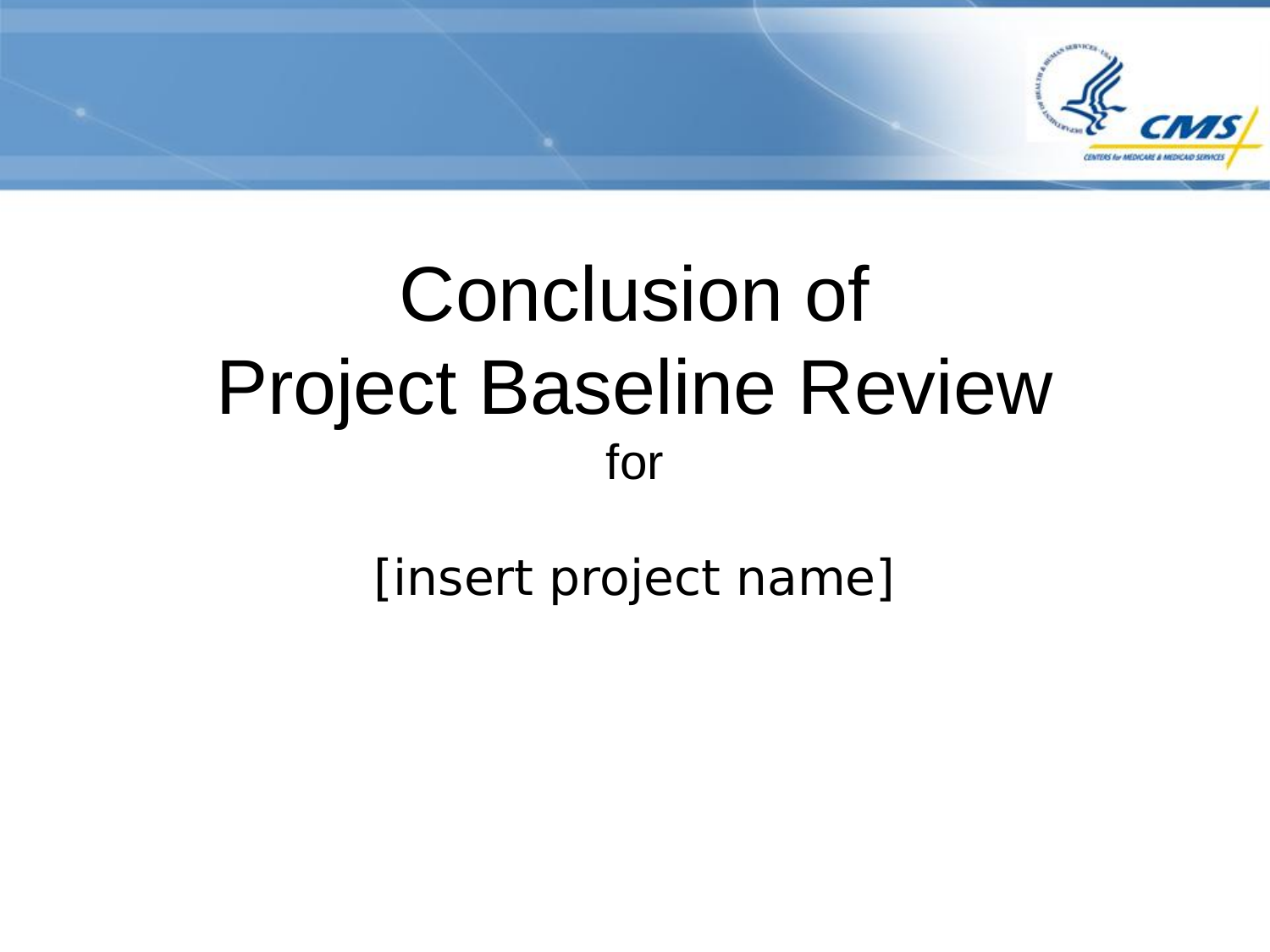

# Conclusion of Project Baseline Review for
[insert project name]